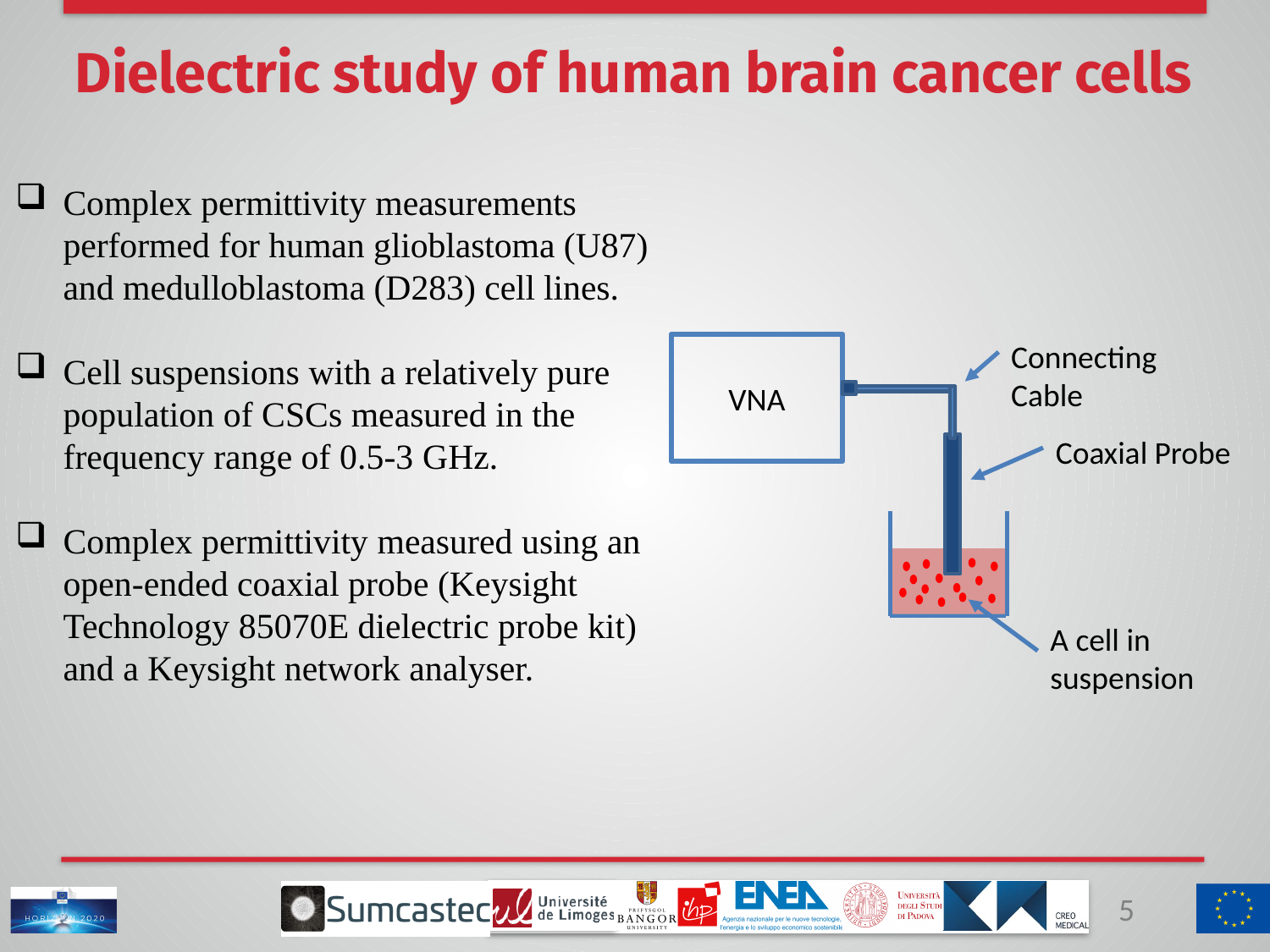

# Dielectric study of human brain cancer cells
Complex permittivity measurements performed for human glioblastoma (U87) and medulloblastoma (D283) cell lines.

Cell suspensions with a relatively pure population of CSCs measured in the frequency range of 0.5-3 GHz.

Complex permittivity measured using an open-ended coaxial probe (Keysight Technology 85070E dielectric probe kit) and a Keysight network analyser.
Connecting Cable

VNA

Coaxial Probe

A cell in suspension